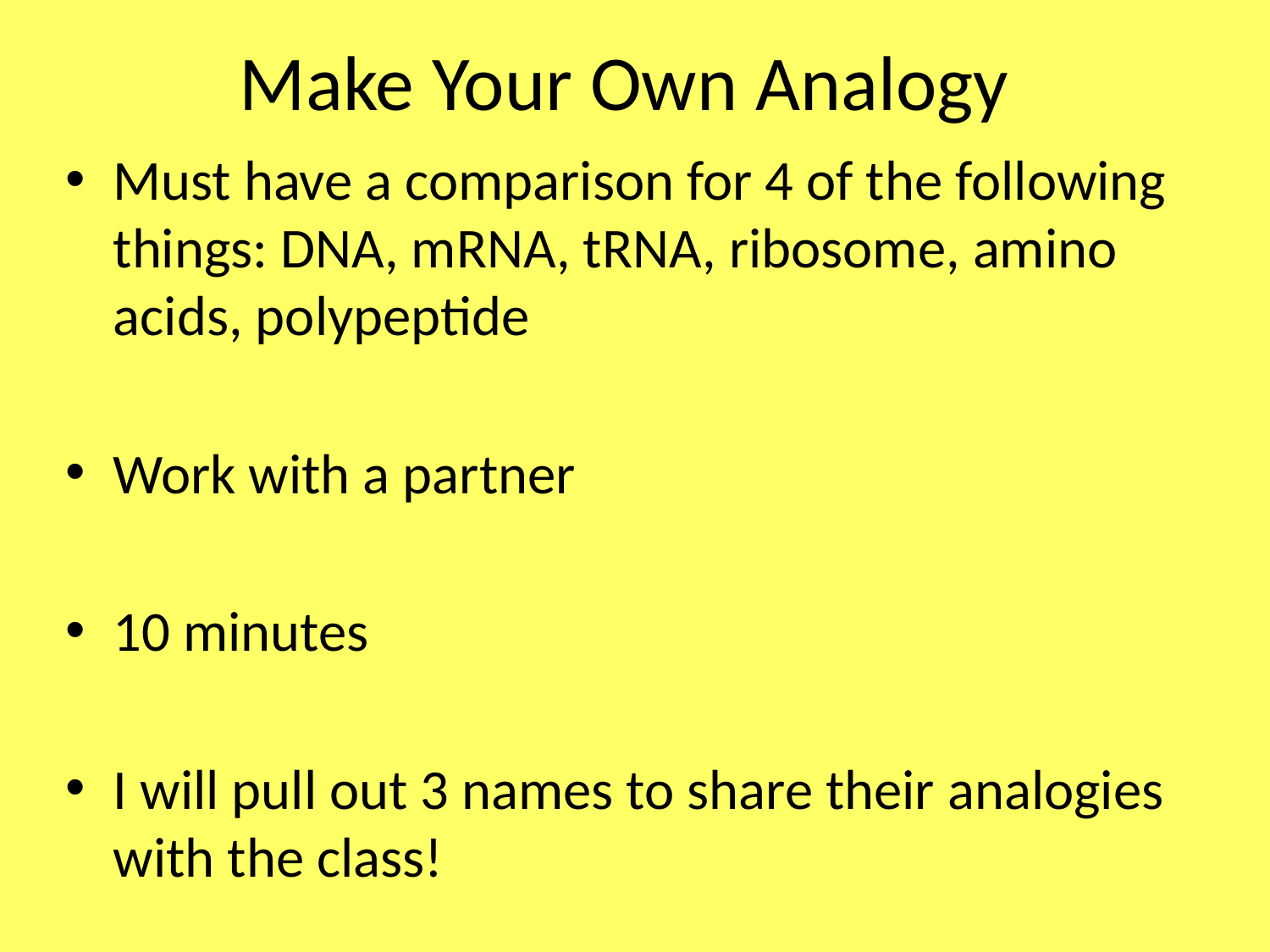

# Make Your Own Analogy
Must have a comparison for 4 of the following things: DNA, mRNA, tRNA, ribosome, amino acids, polypeptide

Work with a partner

10 minutes

I will pull out 3 names to share their analogies with the class!